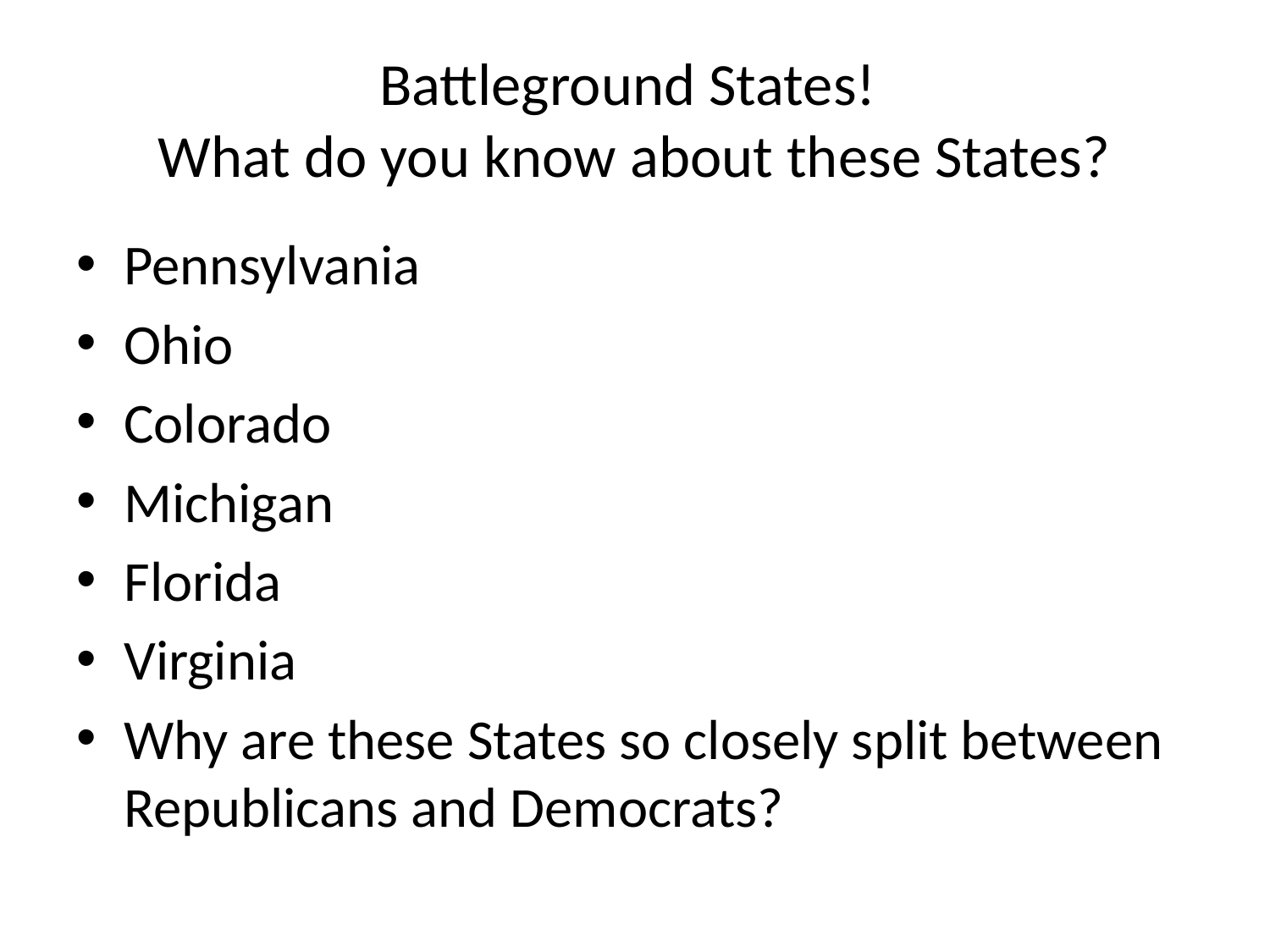

# Battleground States! What do you know about these States?
Pennsylvania
Ohio
Colorado
Michigan
Florida
Virginia
Why are these States so closely split between Republicans and Democrats?